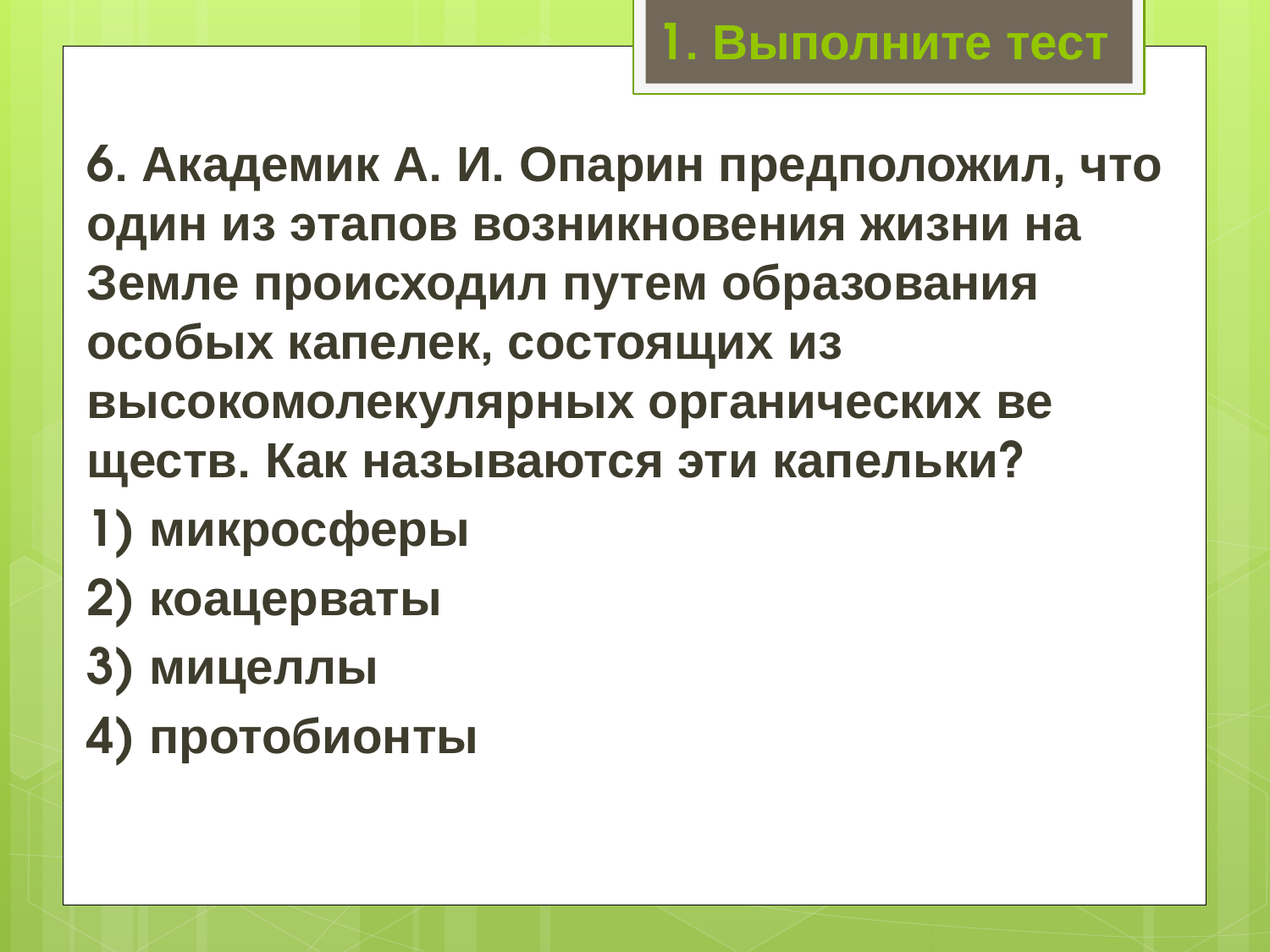

# 1. Выполните тест
6. Академик А. И. Опарин предположил, что один из этапов возникновения жизни на Земле происходил путем образования особых капелек, со­стоящих из высокомолекулярных органических ве­ществ. Как называются эти капельки?
1) микросферы
2) коацерваты
3) мицеллы
4) протобионты